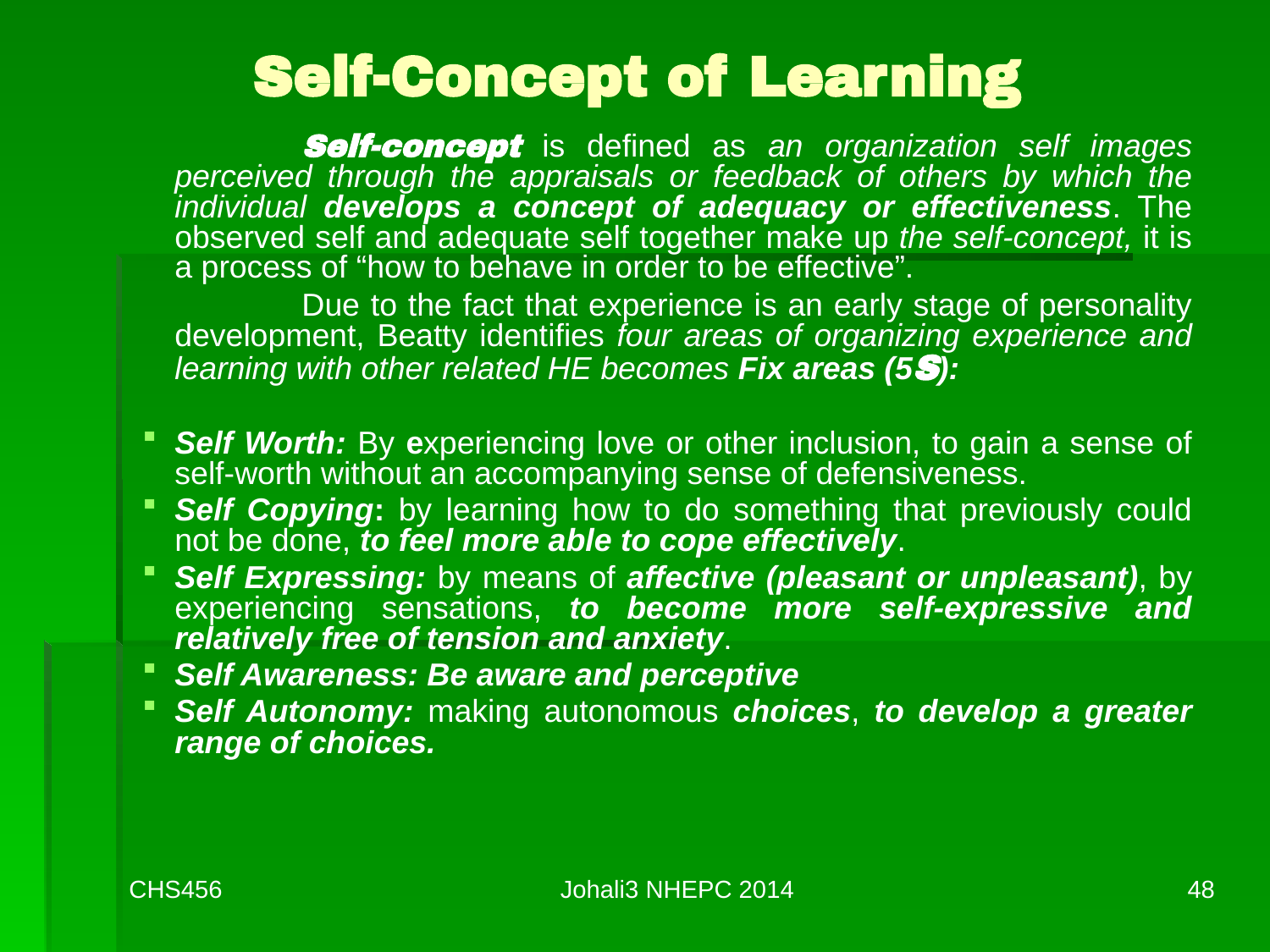

# Self-Concept of Learning
		Self-concept is defined as an organization self images perceived through the appraisals or feedback of others by which the individual develops a concept of adequacy or effectiveness. The observed self and adequate self together make up the self-concept, it is a process of “how to behave in order to be effective”.
		Due to the fact that experience is an early stage of personality development, Beatty identifies four areas of organizing experience and learning with other related HE becomes Fix areas (5S):

Self Worth: By experiencing love or other inclusion, to gain a sense of self-worth without an accompanying sense of defensiveness.
Self Copying: by learning how to do something that previously could not be done, to feel more able to cope effectively.
Self Expressing: by means of affective (pleasant or unpleasant), by experiencing sensations, to become more self-expressive and relatively free of tension and anxiety.
Self Awareness: Be aware and perceptive
Self Autonomy: making autonomous choices, to develop a greater range of choices.
CHS456
Johali3 NHEPC 2014
48